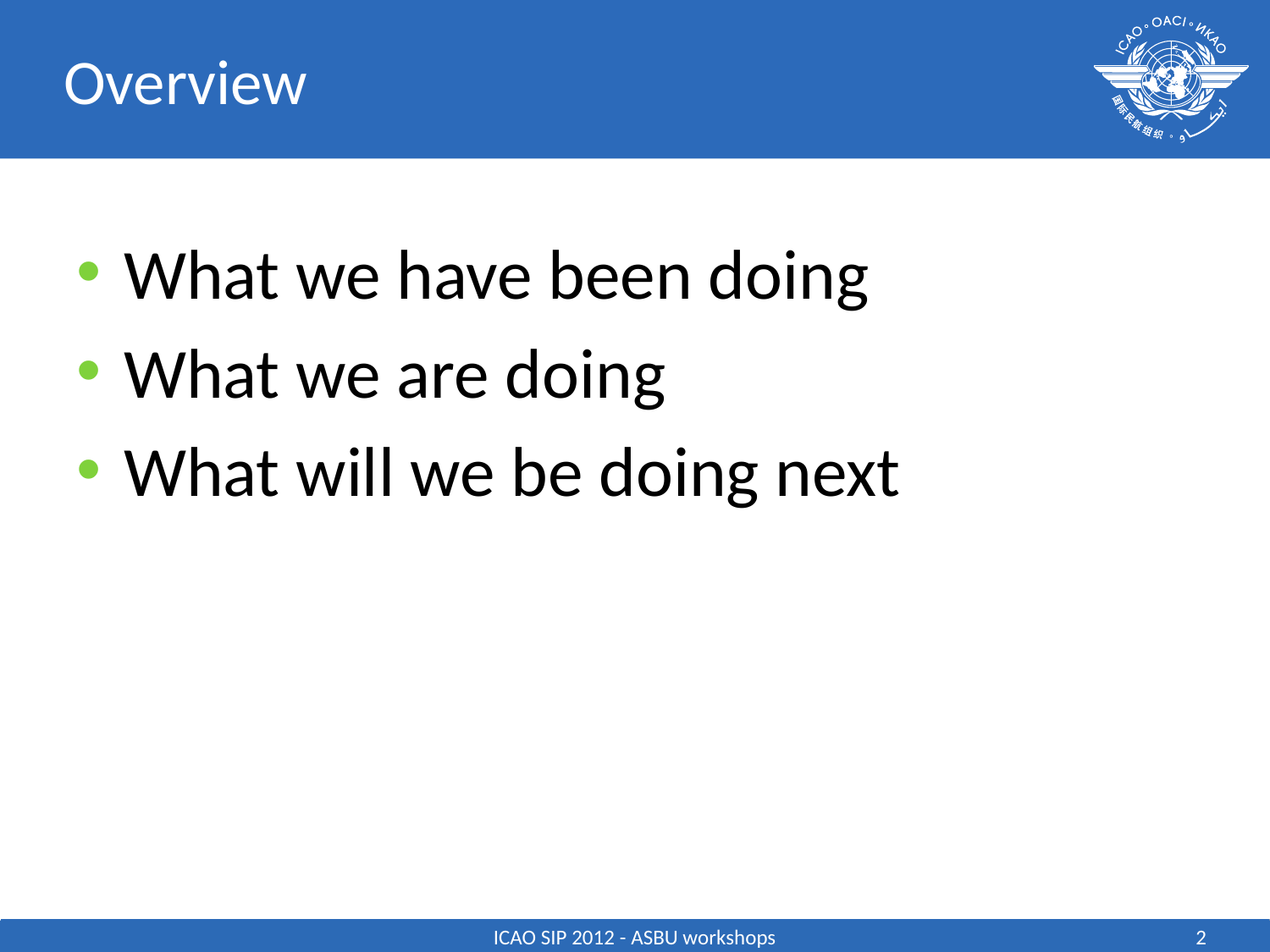

# Overview
What we have been doing
What we are doing
What will we be doing next

ICAO SIP 2012 - ASBU workshops
2